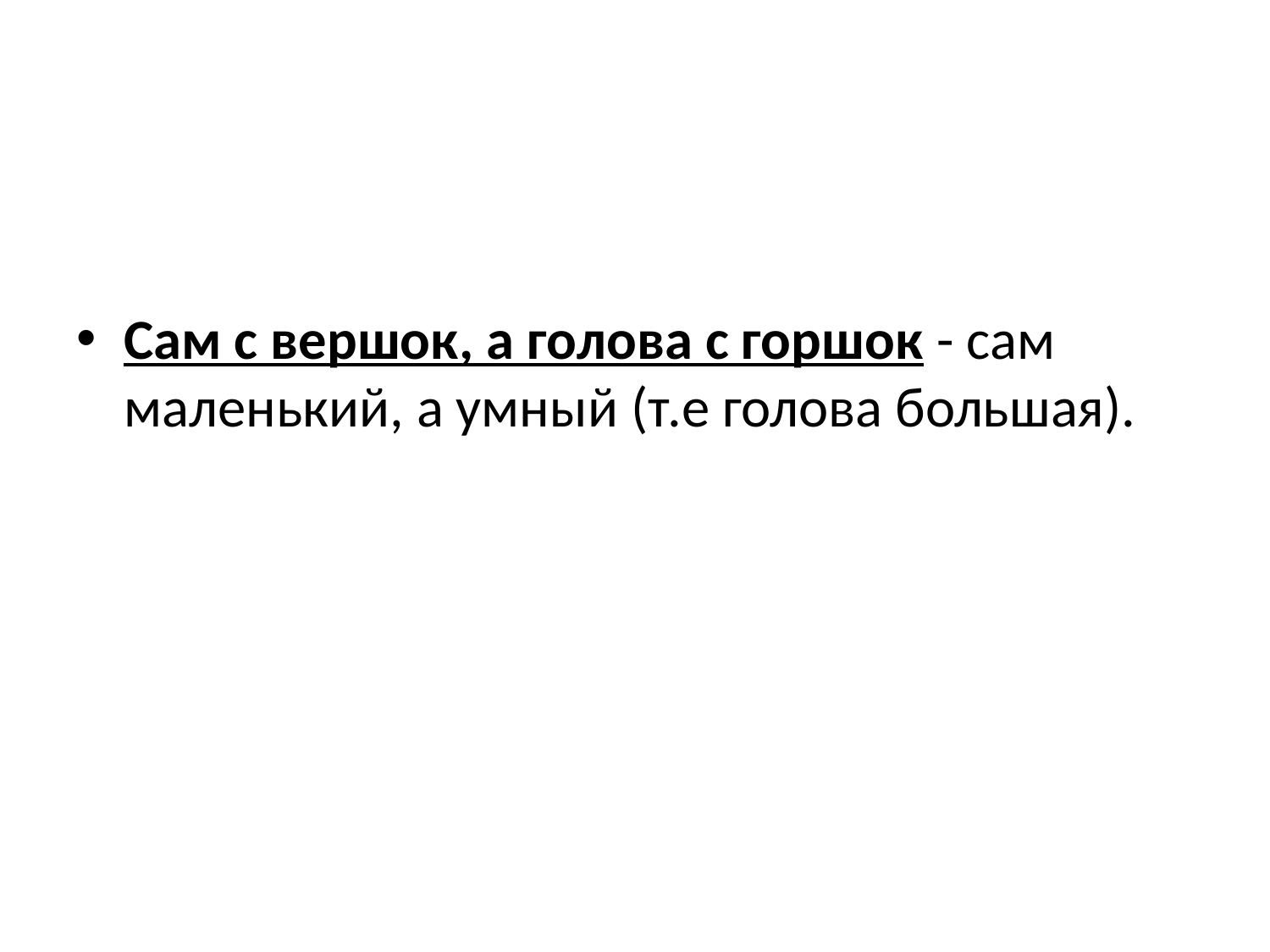

Сам с вершок, а голова с горшок - сам маленький, а умный (т.е голова большая).